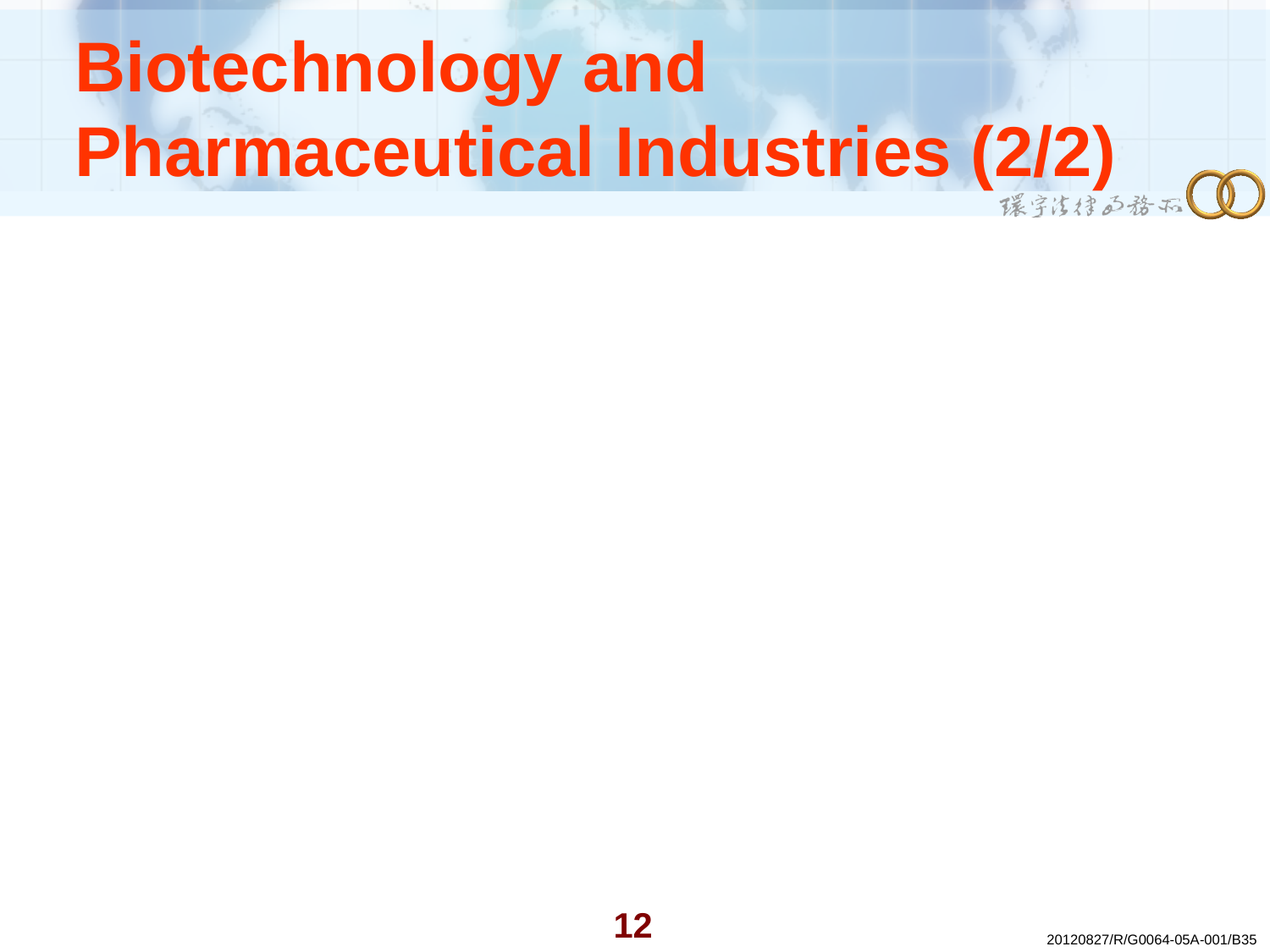

# Biotechnology and Pharmaceutical Industries (2/2)

12
20120827/R/G0064-05A-001/B35